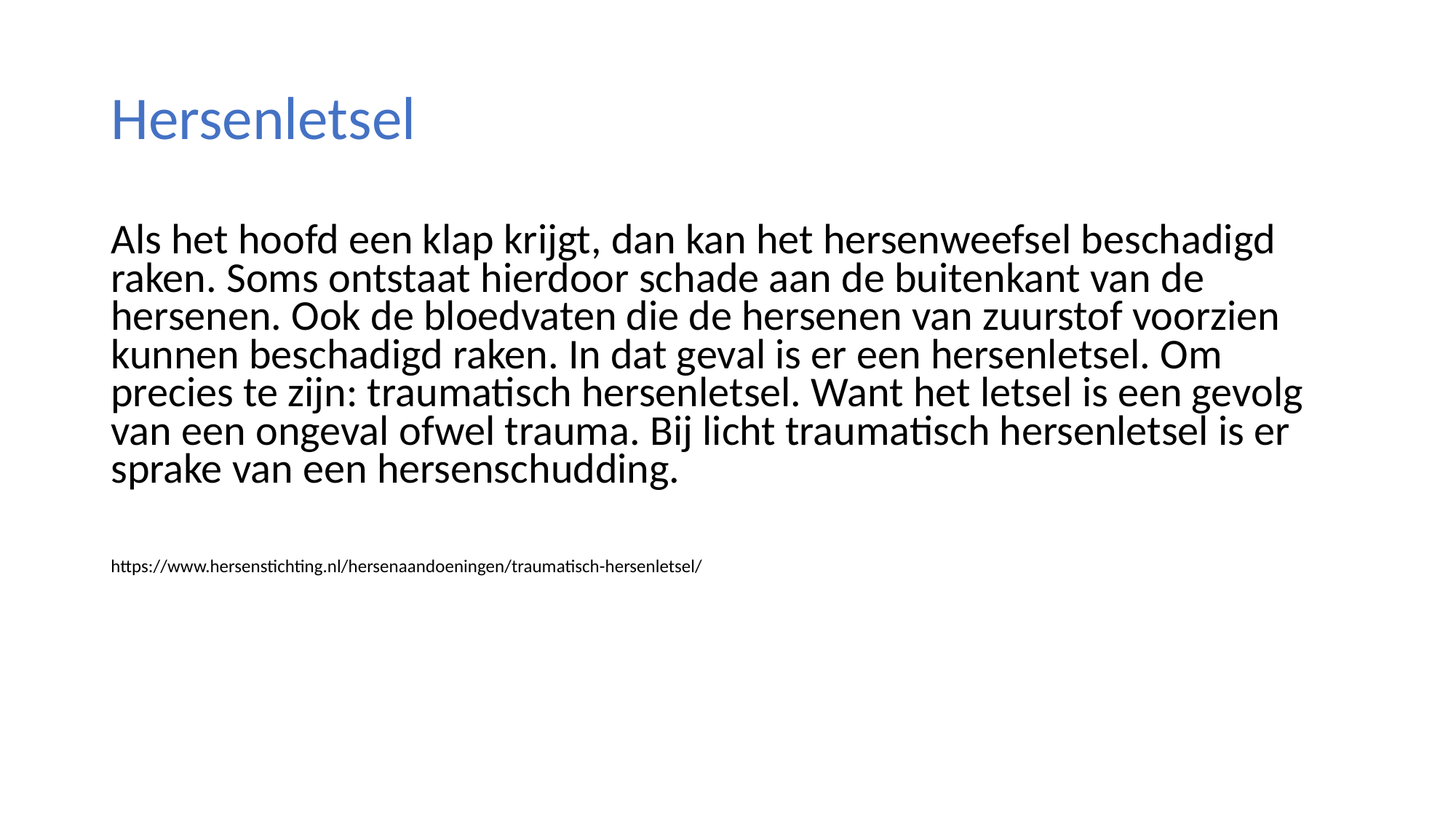

# Hersenletsel
Als het hoofd een klap krijgt, dan kan het hersenweefsel beschadigd raken. Soms ontstaat hierdoor schade aan de buitenkant van de hersenen. Ook de bloedvaten die de hersenen van zuurstof voorzien kunnen beschadigd raken. In dat geval is er een hersenletsel. Om precies te zijn: traumatisch hersenletsel. Want het letsel is een gevolg van een ongeval ofwel trauma. Bij licht traumatisch hersenletsel is er sprake van een hersenschudding.

https://www.hersenstichting.nl/hersenaandoeningen/traumatisch-hersenletsel/